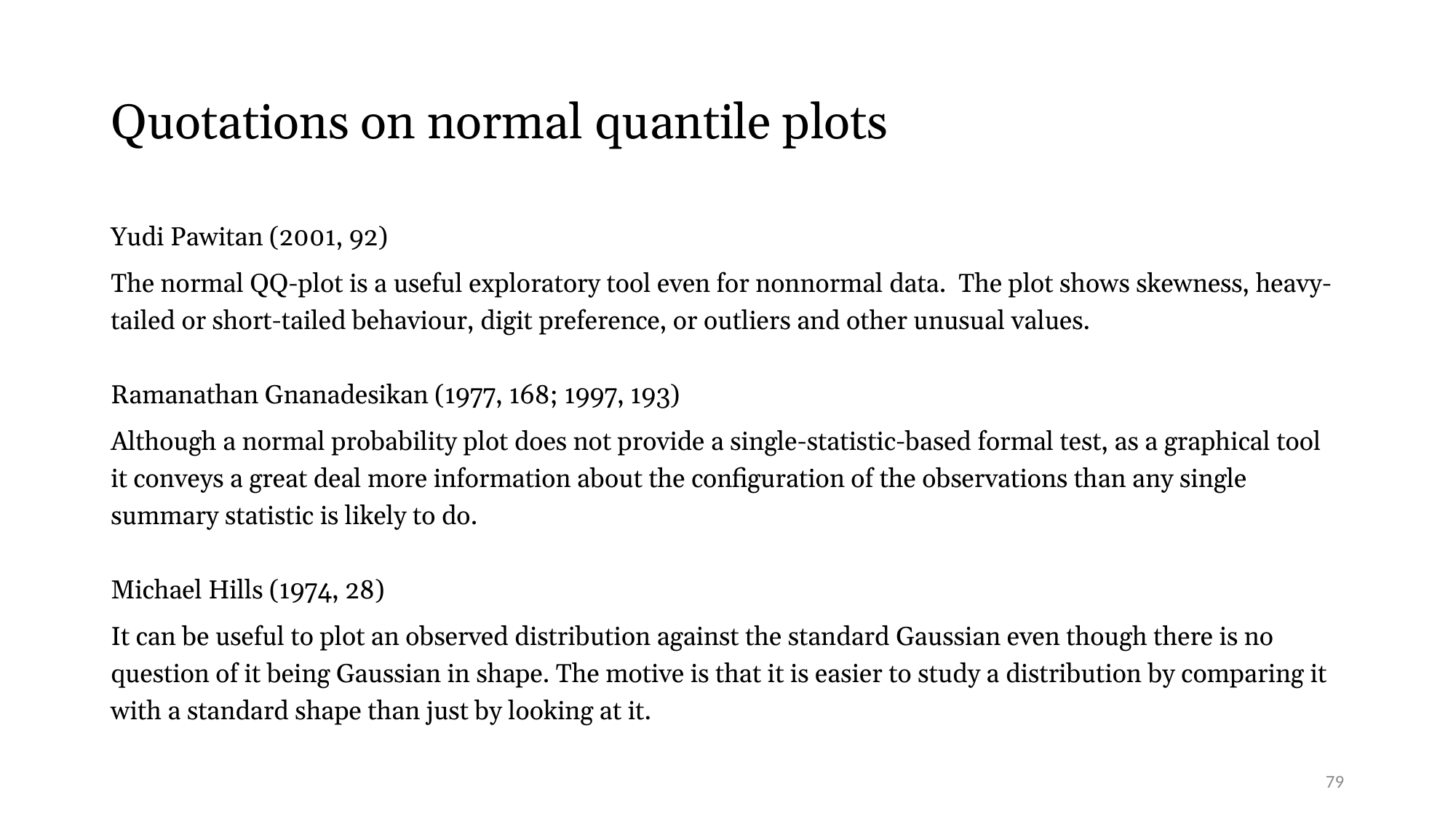

# Quotations on normal quantile plots
Yudi Pawitan (2001, 92)
The normal QQ-plot is a useful exploratory tool even for nonnormal data.  The plot shows skewness, heavy-tailed or short-tailed behaviour, digit preference, or outliers and other unusual values.

Ramanathan Gnanadesikan (1977, 168; 1997, 193)
Although a normal probability plot does not provide a single-statistic-based formal test, as a graphical tool it conveys a great deal more information about the configuration of the observations than any single summary statistic is likely to do.

Michael Hills (1974, 28)
It can be useful to plot an observed distribution against the standard Gaussian even though there is no question of it being Gaussian in shape. The motive is that it is easier to study a distribution by comparing it with a standard shape than just by looking at it.
79